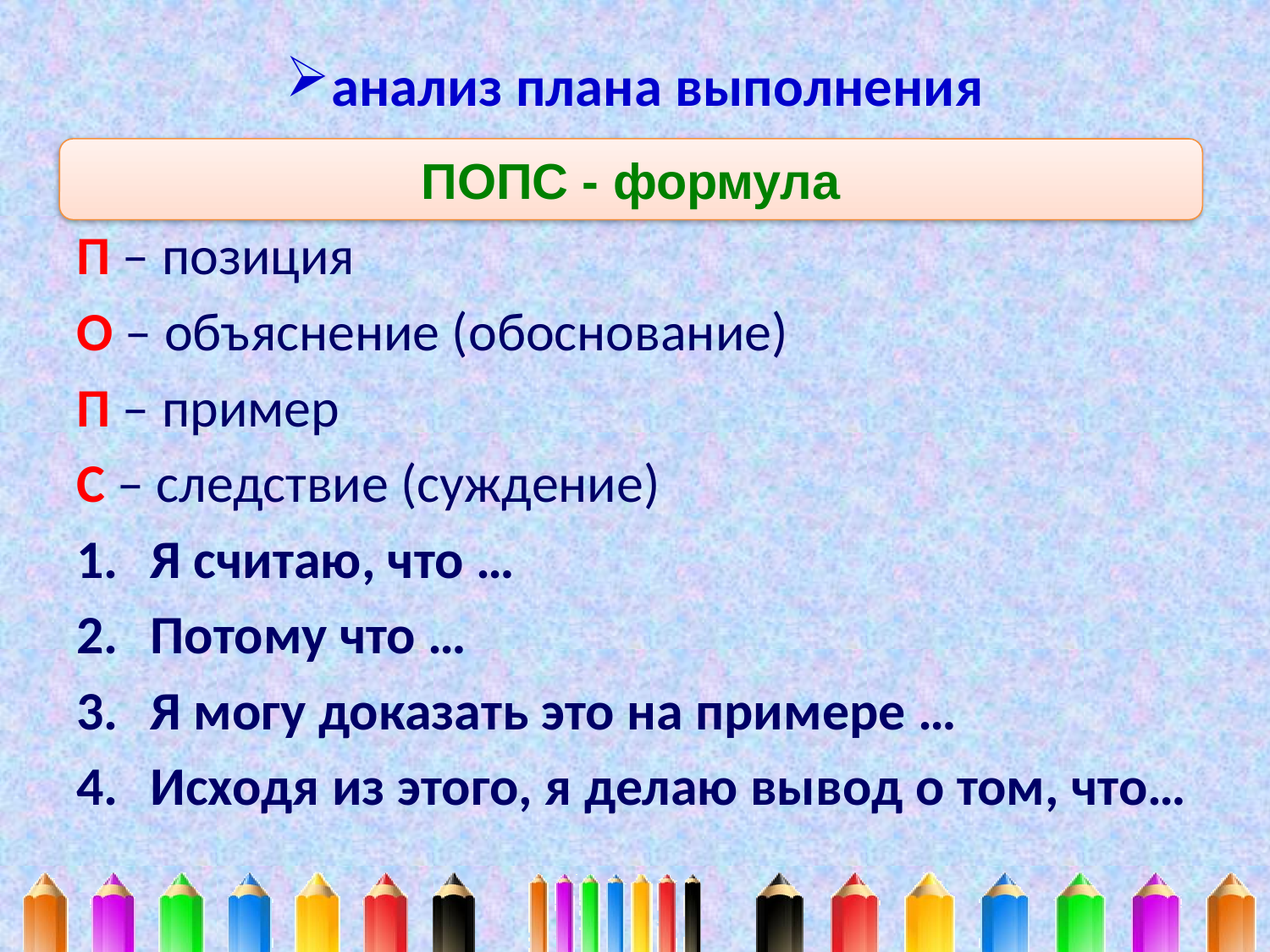

# анализ плана выполнения
ПОПС - формула

П – позиция
О – объяснение (обоснование)
П – пример
С – следствие (суждение)
Я считаю, что …
Потому что …
Я могу доказать это на примере …
Исходя из этого, я делаю вывод о том, что…